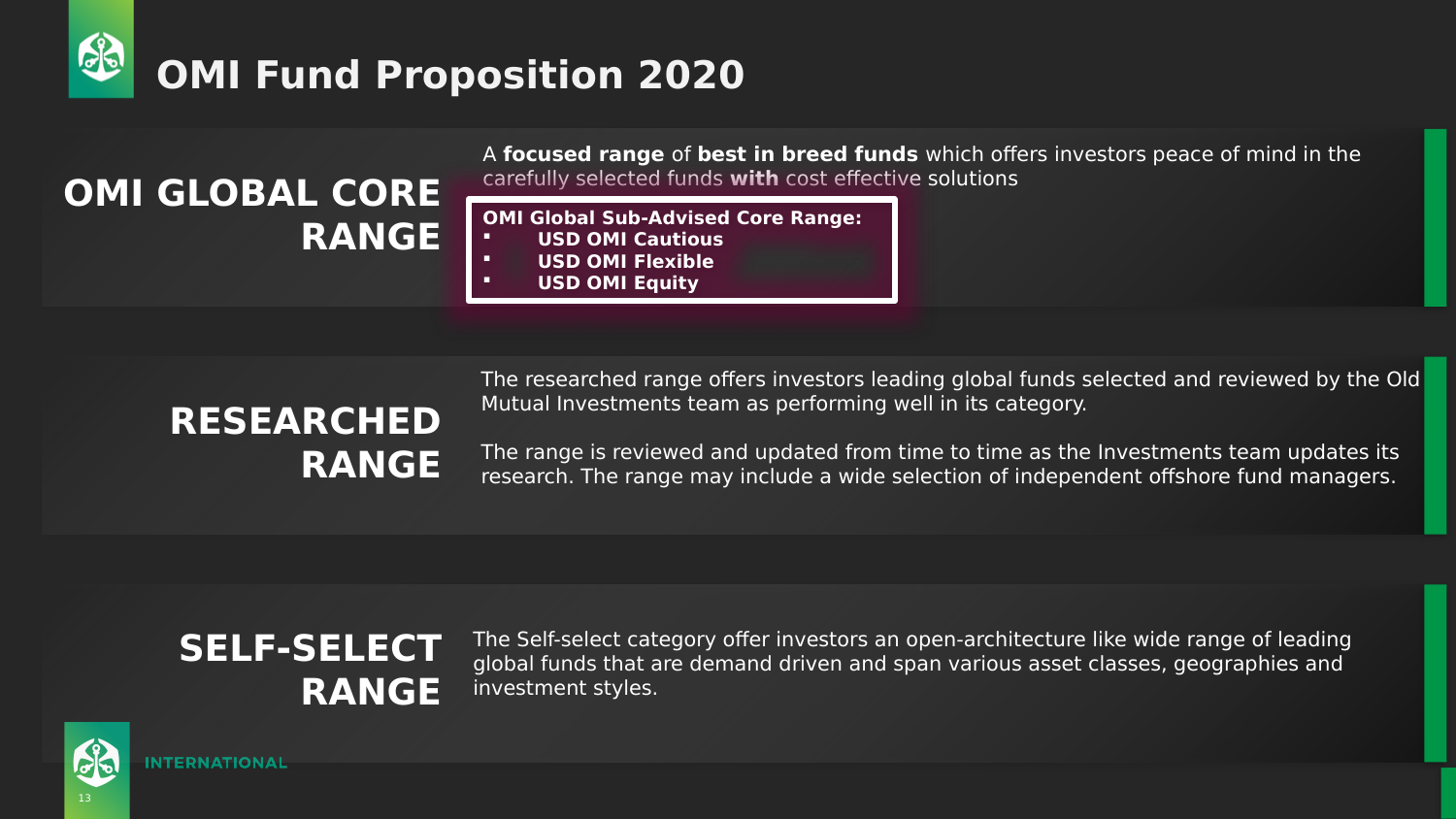

# OMI Fund Proposition 2020

A focused range of best in breed funds which offers investors peace of mind in the carefully selected funds with cost effective solutions
OMI GLOBAL CORE RANGE
OMI Global Sub-Advised Core Range:
USD OMI Cautious
USD OMI Flexible
USD OMI Equity

The researched range offers investors leading global funds selected and reviewed by the Old Mutual Investments team as performing well in its category.

The range is reviewed and updated from time to time as the Investments team updates its research. The range may include a wide selection of independent offshore fund managers.

RESEARCHED RANGE

SELF-SELECT RANGE
The Self-select category offer investors an open-architecture like wide range of leading global funds that are demand driven and span various asset classes, geographies and investment styles.
13